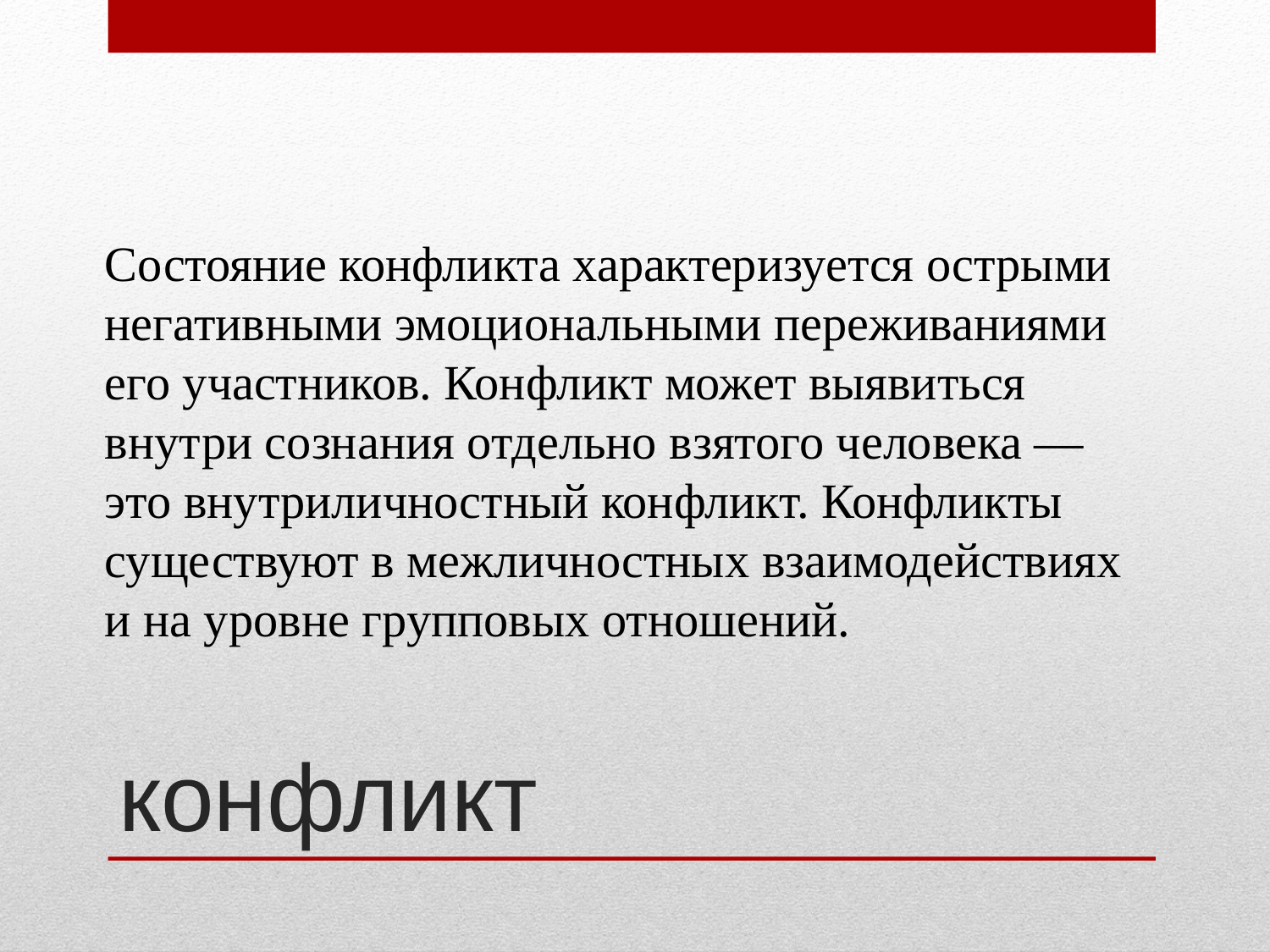

Состояние конфликта характеризуется острыми негативными эмоциональными переживаниями его участников. Конфликт может выявиться внутри сознания отдельно взятого человека — это внутриличностный конфликт. Конфликты существуют в межличностных взаимодействиях и на уровне групповых отношений.
# конфликт